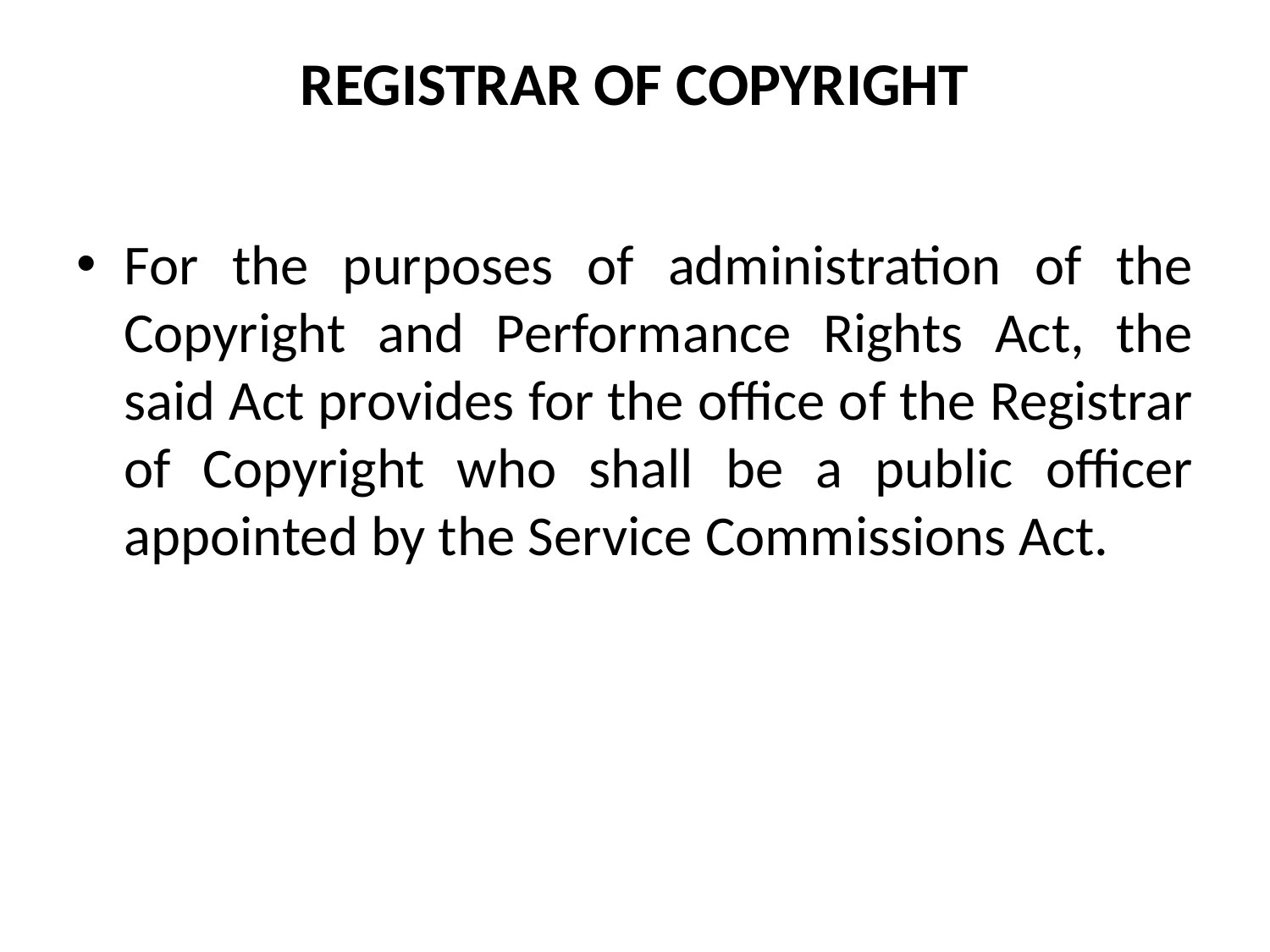

# REGISTRAR OF COPYRIGHT
For the purposes of administration of the Copyright and Performance Rights Act, the said Act provides for the office of the Registrar of Copyright who shall be a public officer appointed by the Service Commissions Act.